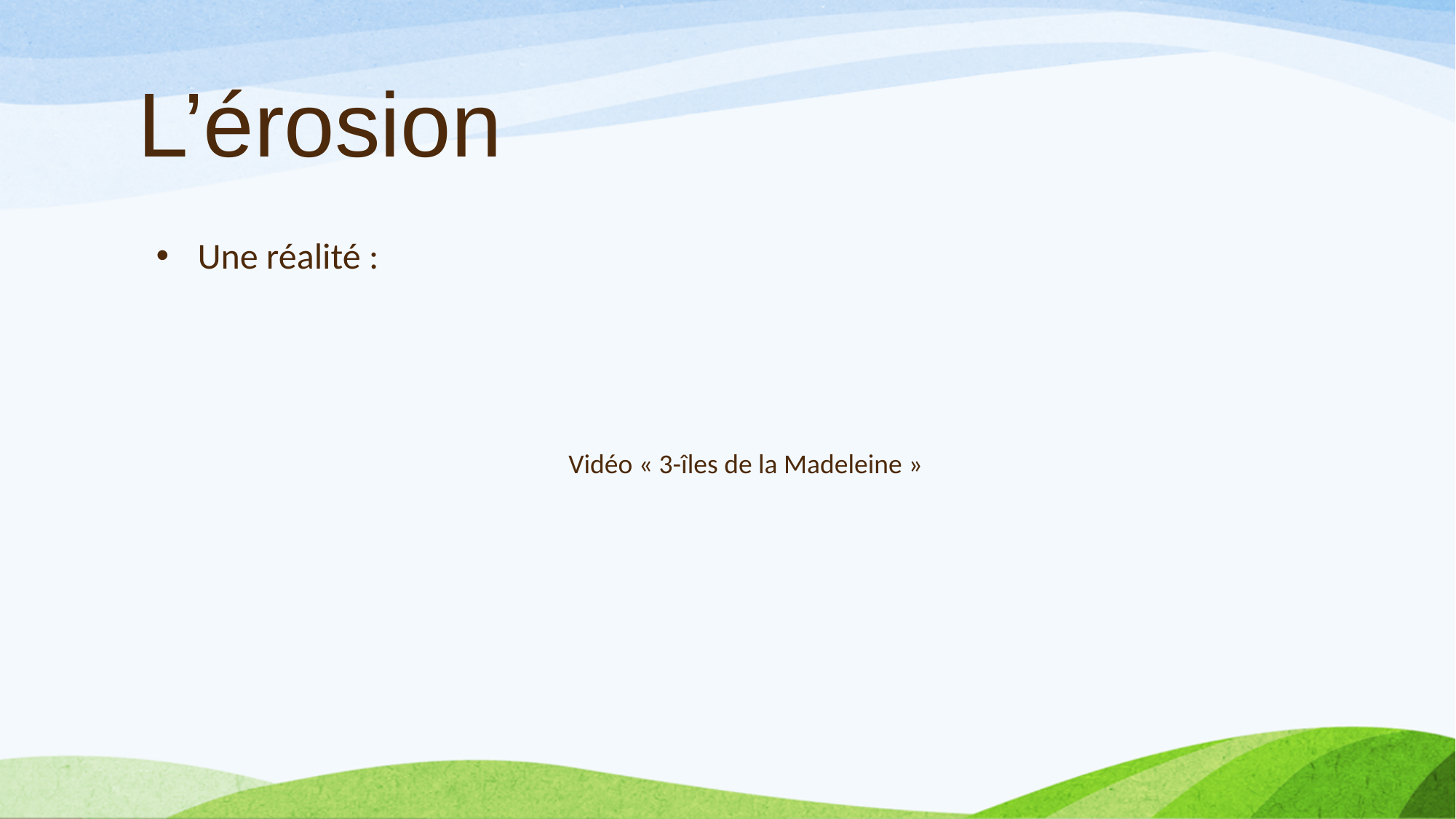

# L’érosion

Une réalité :

Vidéo « 3-îles de la Madeleine »